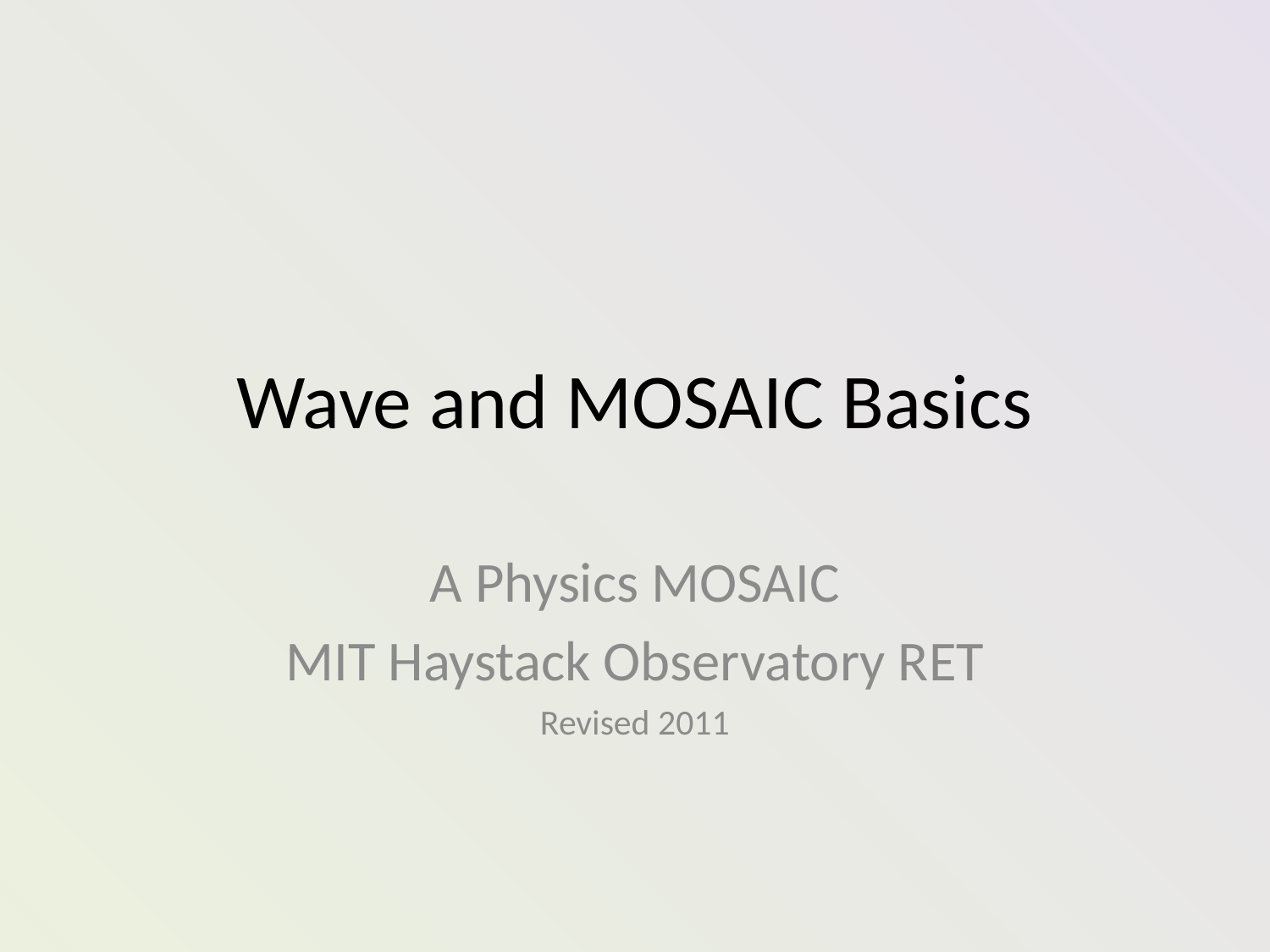

# Wave and MOSAIC Basics
A Physics MOSAIC
MIT Haystack Observatory RET
Revised 2011